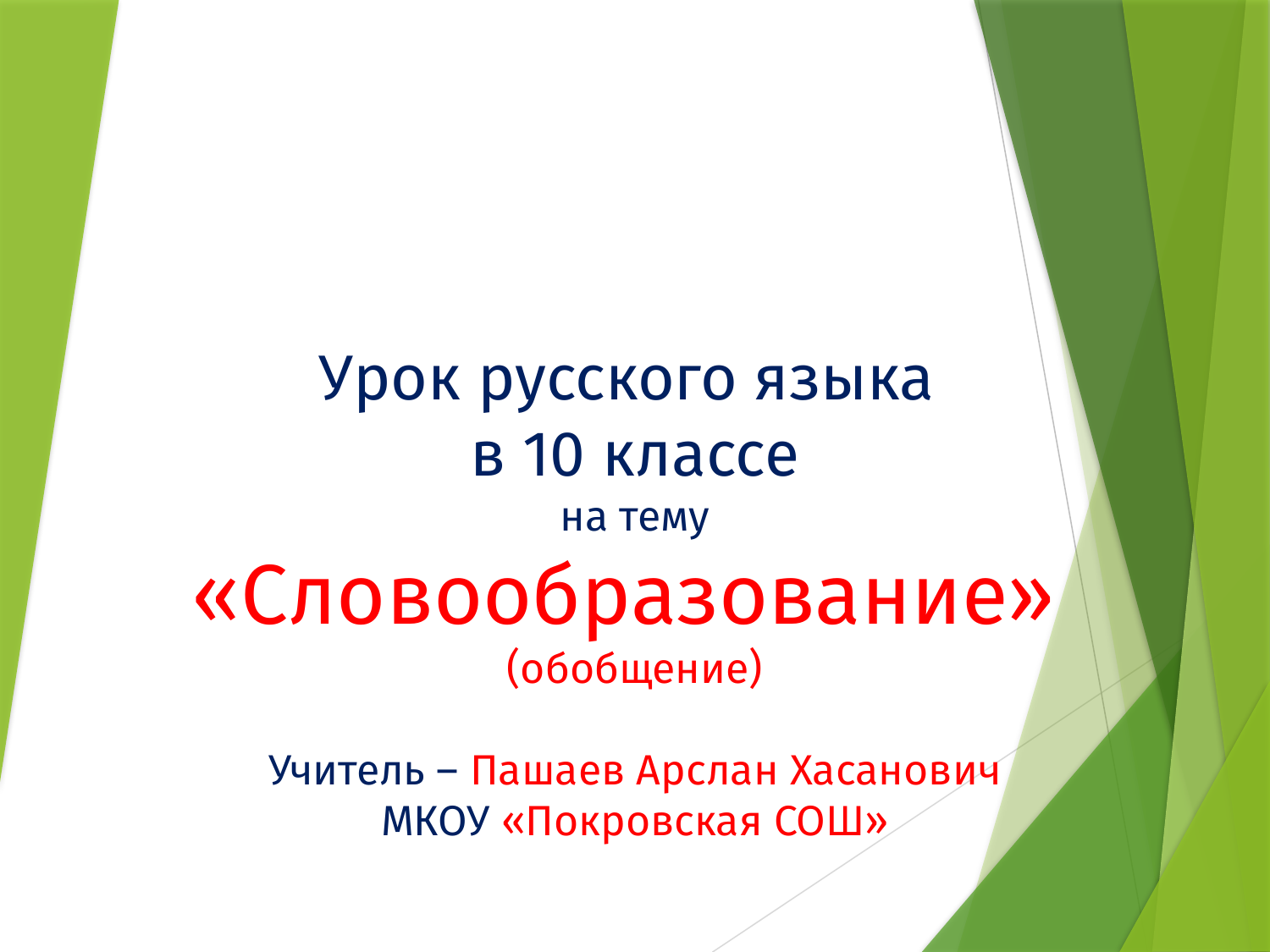

# Урок русского языка в 10 классе на тему «Словообразование» (обобщение) Учитель – Пашаев Арслан Хасанович МКОУ «Покровская СОШ»